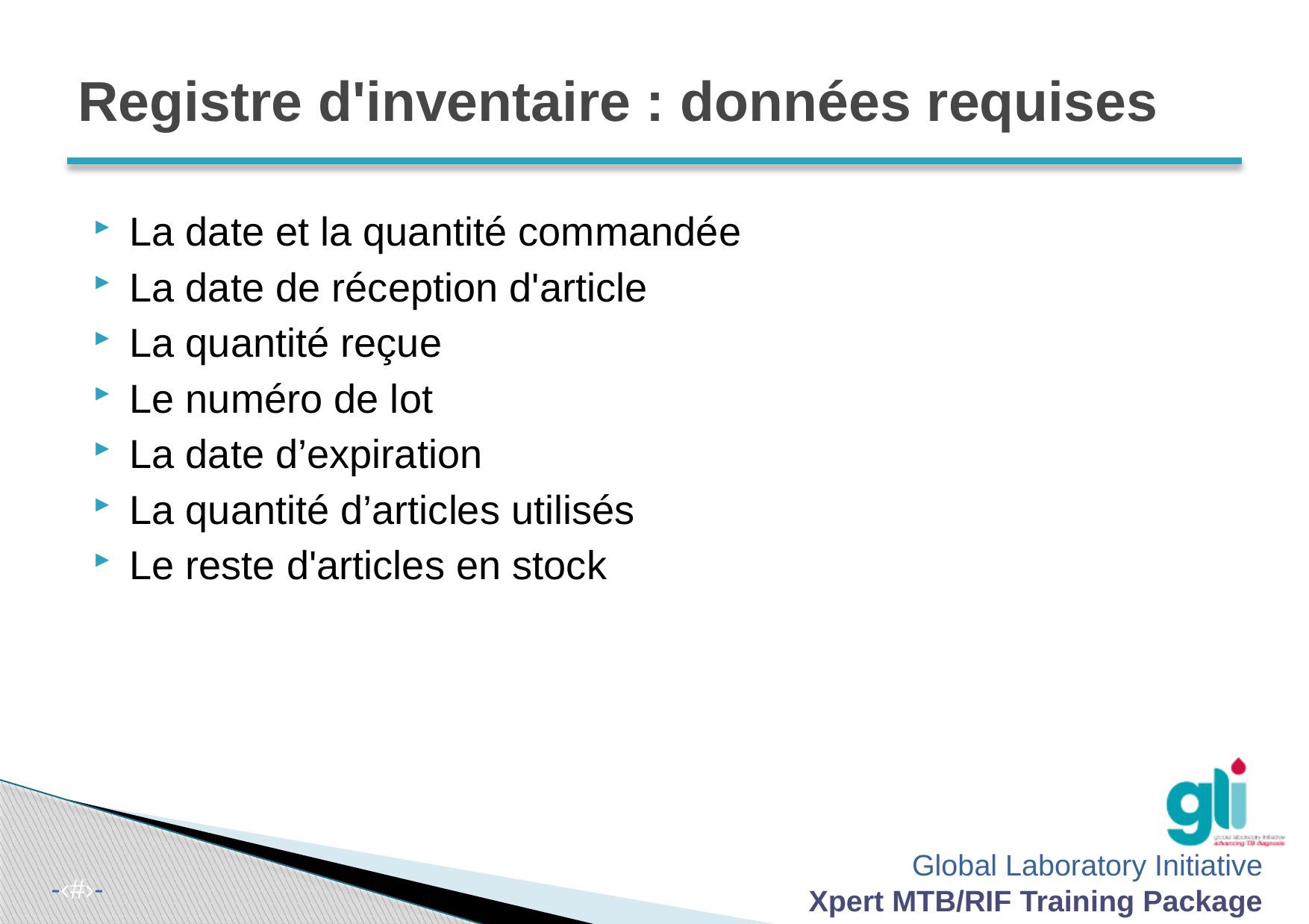

# Registre d'inventaire : données requises
La date et la quantité commandée
La date de réception d'article
La quantité reçue
Le numéro de lot
La date d’expiration
La quantité d’articles utilisés
Le reste d'articles en stock